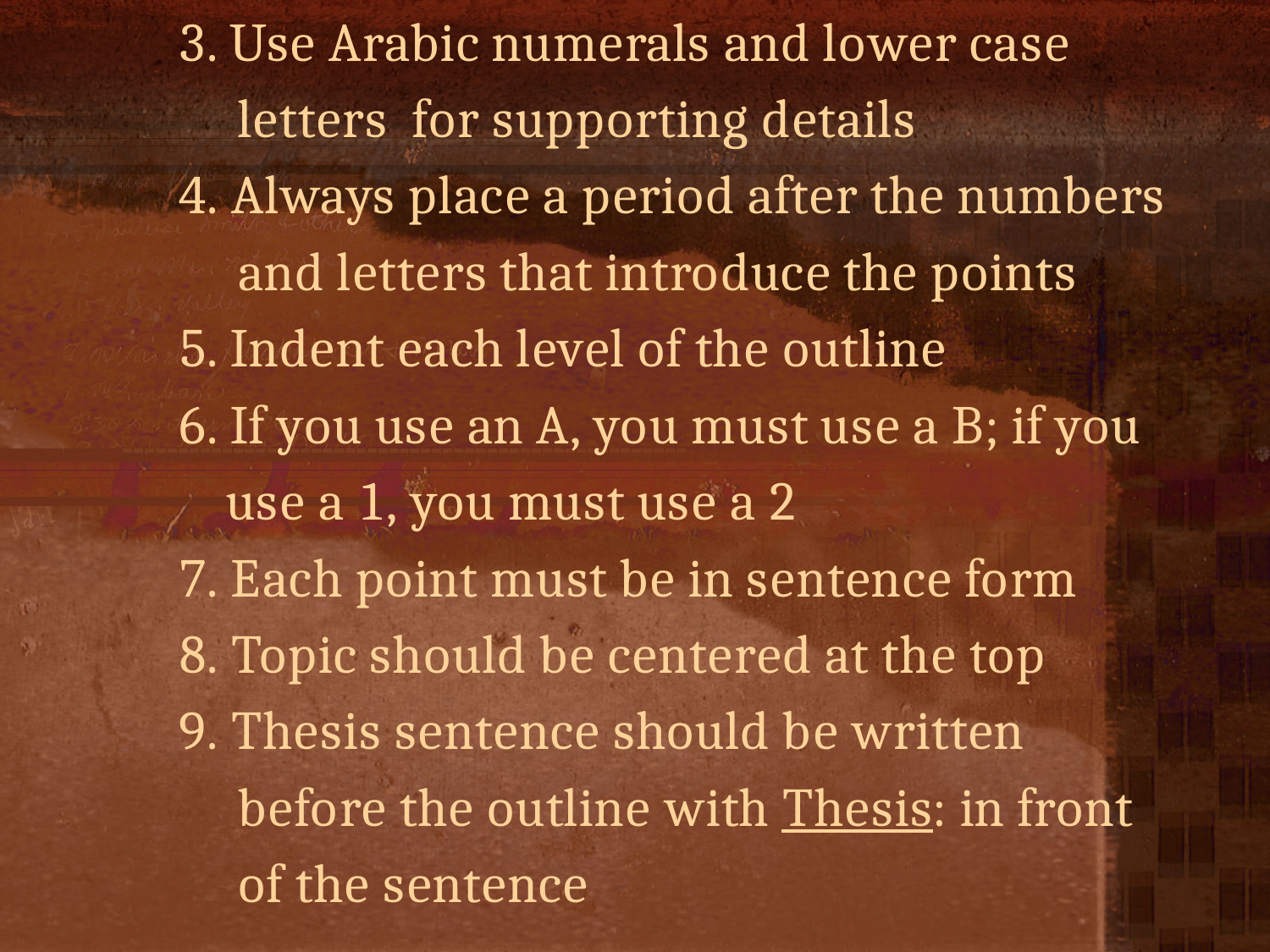

3. Use Arabic numerals and lower case
                letters  for supporting details
           4. Always place a period after the numbers
                and letters that introduce the points
           5. Indent each level of the outline
           6. If you use an A, you must use a B; if you
               use a 1, you must use a 2
           7. Each point must be in sentence form
           8. Topic should be centered at the top
           9. Thesis sentence should be written
                before the outline with Thesis: in front
                of the sentence

#